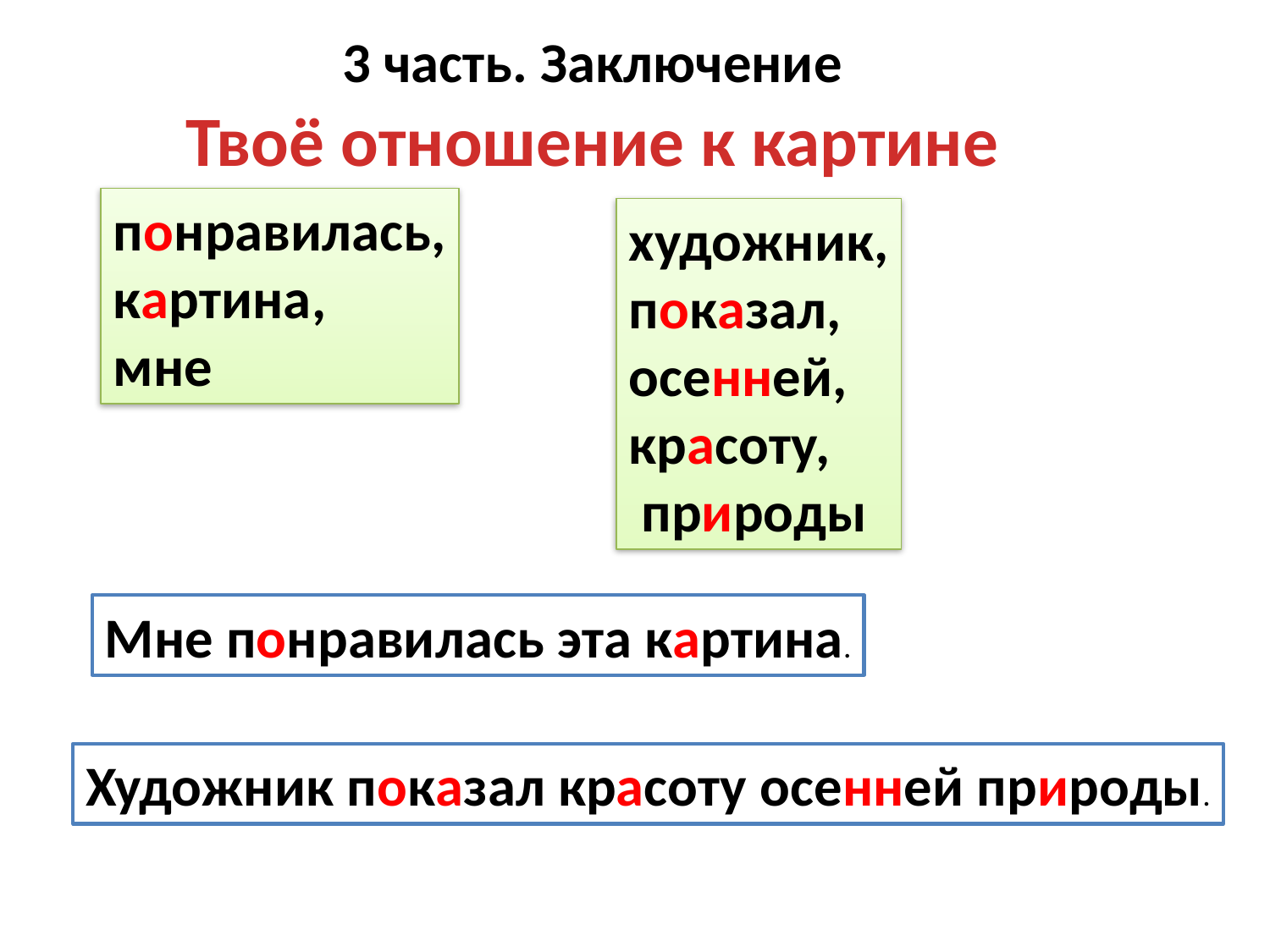

3 часть. Заключение
Твоё отношение к картине
понравилась,
картина,
мне
художник,
показал,
осенней,
красоту,
 природы
Мне понравилась эта картина.
Художник показал красоту осенней природы.